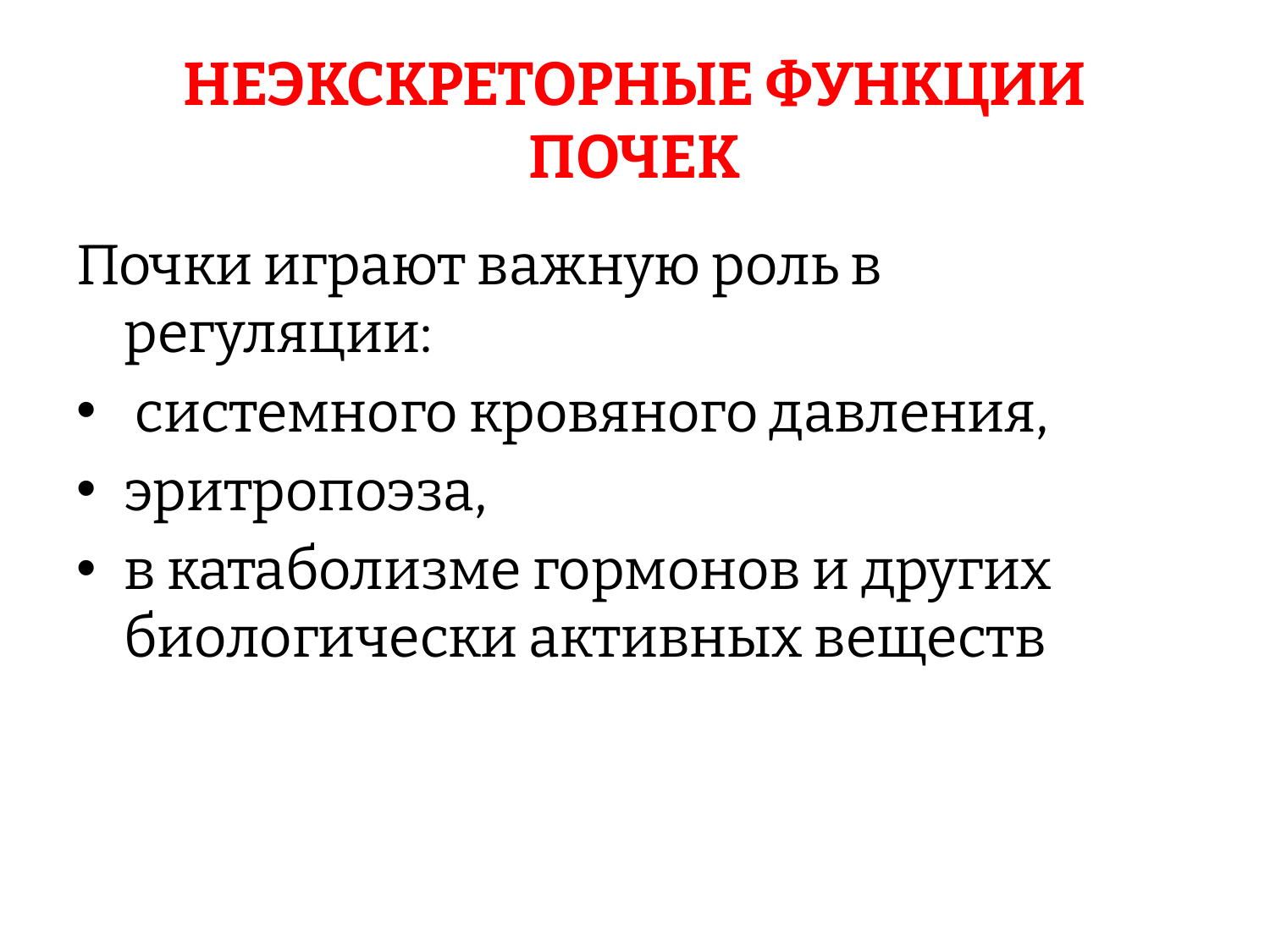

# НЕЭКСКРЕТОРНЫЕ ФУНКЦИИ ПОЧЕК
Почки играют важную роль в регуляции:
 системного кровяного давления,
эритропоэза,
в катаболизме гормонов и других биологически активных веществ